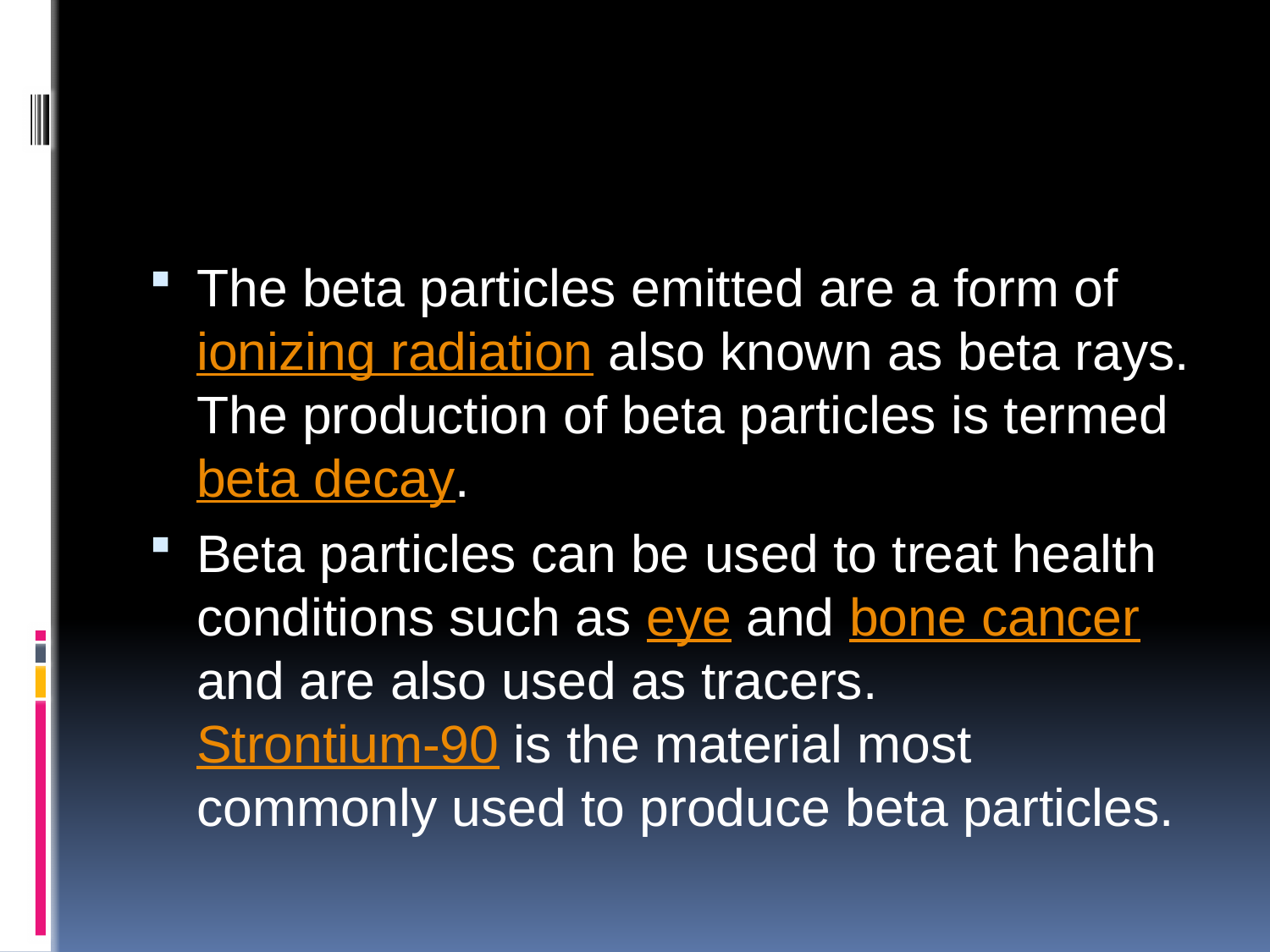

#
The beta particles emitted are a form of ionizing radiation also known as beta rays. The production of beta particles is termed beta decay.
Beta particles can be used to treat health conditions such as eye and bone cancer and are also used as tracers. Strontium-90 is the material most commonly used to produce beta particles.